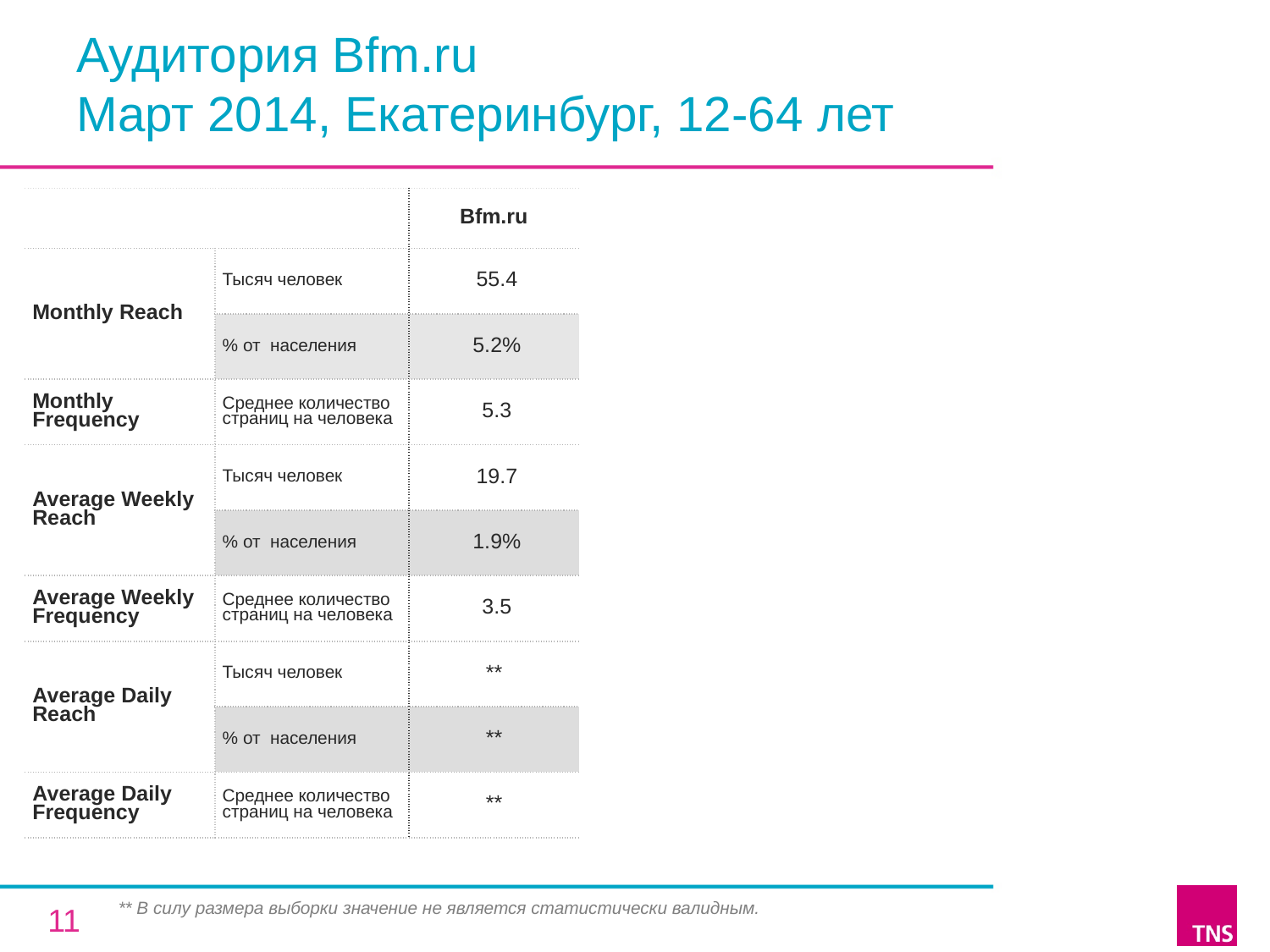

# Аудитория Bfm.ru Март 2014, Екатеринбург, 12-64 лет
|  |  | Bfm.ru |
| --- | --- | --- |
| Monthly Reach | Тысяч человек | 55.4 |
|  | % от населения | 5.2% |
| Monthly Frequency | Среднее количество страниц на человека | 5.3 |
| Average Weekly Reach | Тысяч человек | 19.7 |
|  | % от населения | 1.9% |
| Average Weekly Frequency | Среднее количество страниц на человека | 3.5 |
| Average Daily Reach | Тысяч человек | \*\* |
|  | % от населения | \*\* |
| Average Daily Frequency | Среднее количество страниц на человека | \*\* |
** В силу размера выборки значение не является статистически валидным.
11